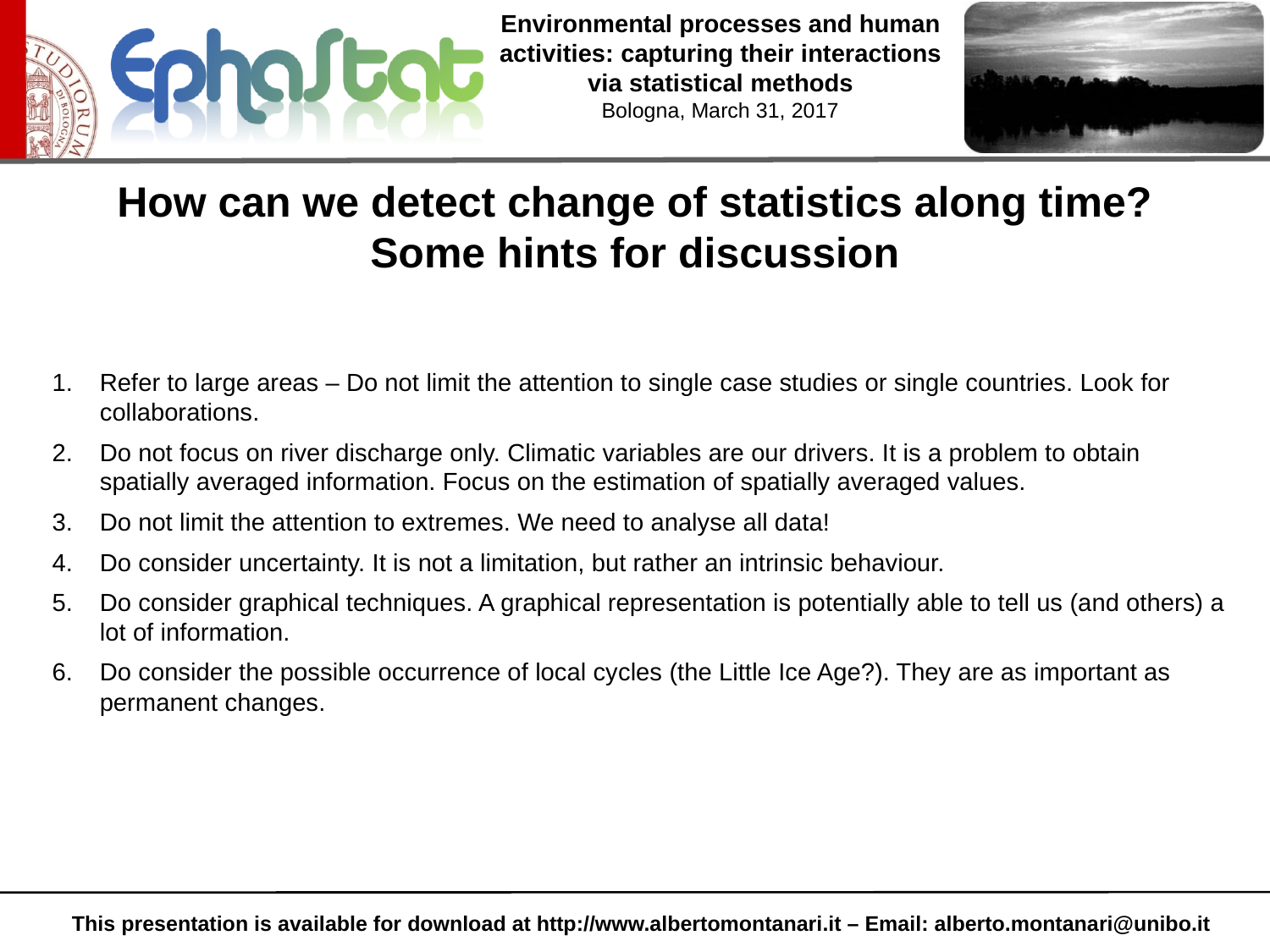

How can we detect change of statistics along time?
Some hints for discussion
Refer to large areas – Do not limit the attention to single case studies or single countries. Look for collaborations.
Do not focus on river discharge only. Climatic variables are our drivers. It is a problem to obtain spatially averaged information. Focus on the estimation of spatially averaged values.
Do not limit the attention to extremes. We need to analyse all data!
Do consider uncertainty. It is not a limitation, but rather an intrinsic behaviour.
Do consider graphical techniques. A graphical representation is potentially able to tell us (and others) a lot of information.
Do consider the possible occurrence of local cycles (the Little Ice Age?). They are as important as permanent changes.